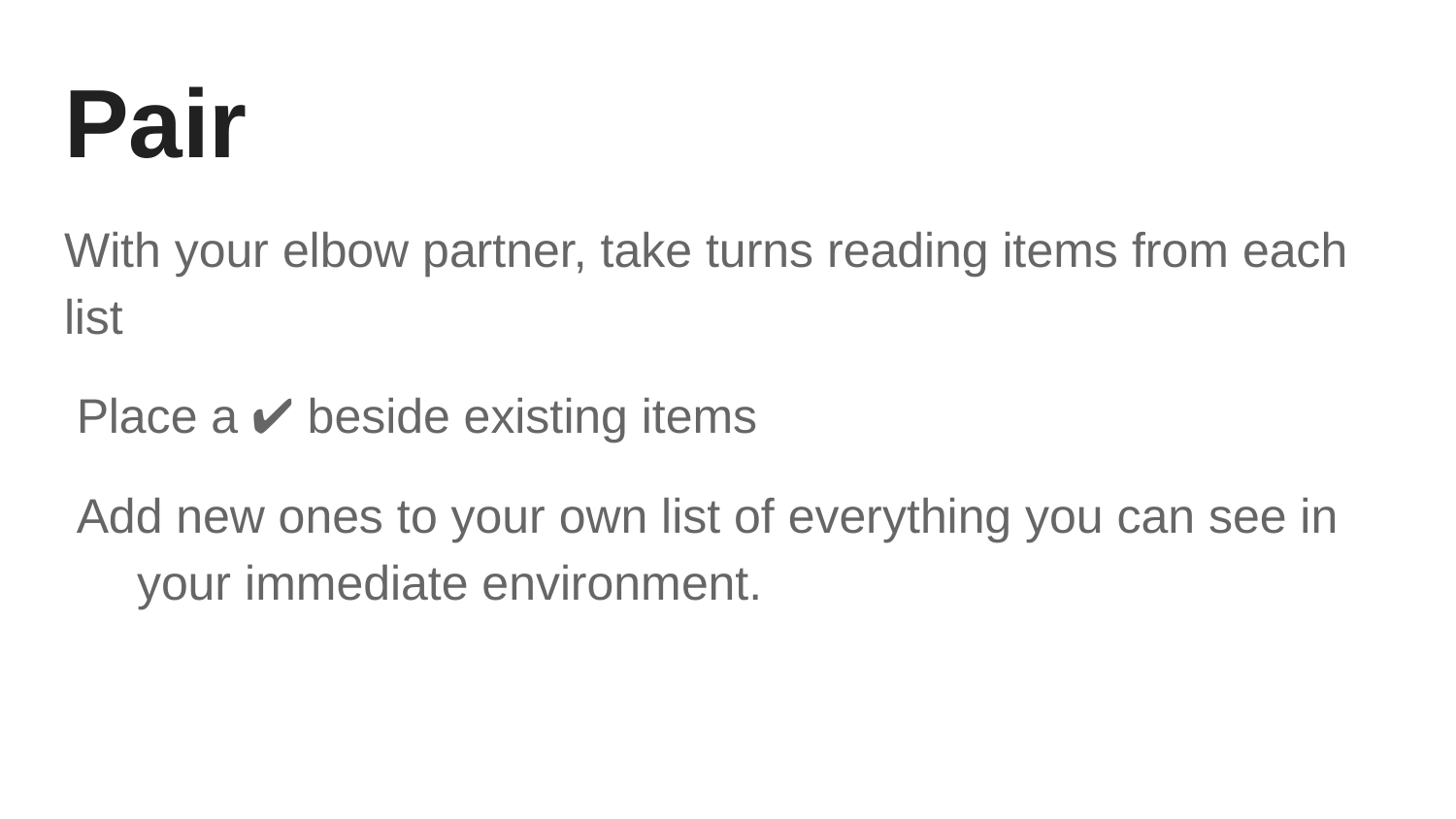

# Pair
With your elbow partner, take turns reading items from each list
Place a ✔ beside existing items
Add new ones to your own list of everything you can see in your immediate environment.